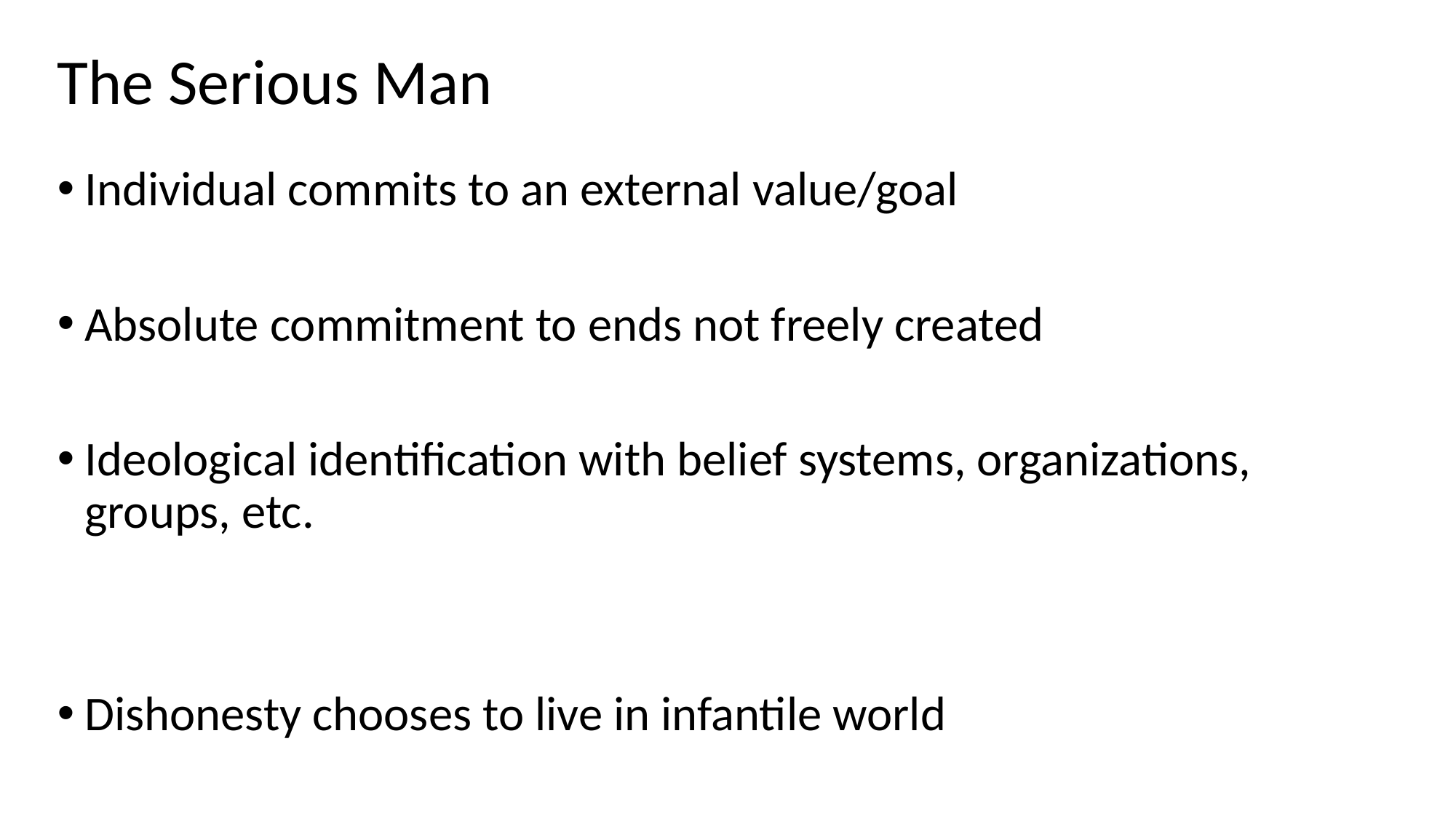

# The Serious Man
Individual commits to an external value/goal

Absolute commitment to ends not freely created

Ideological identification with belief systems, organizations, groups, etc.

Dishonesty chooses to live in infantile world